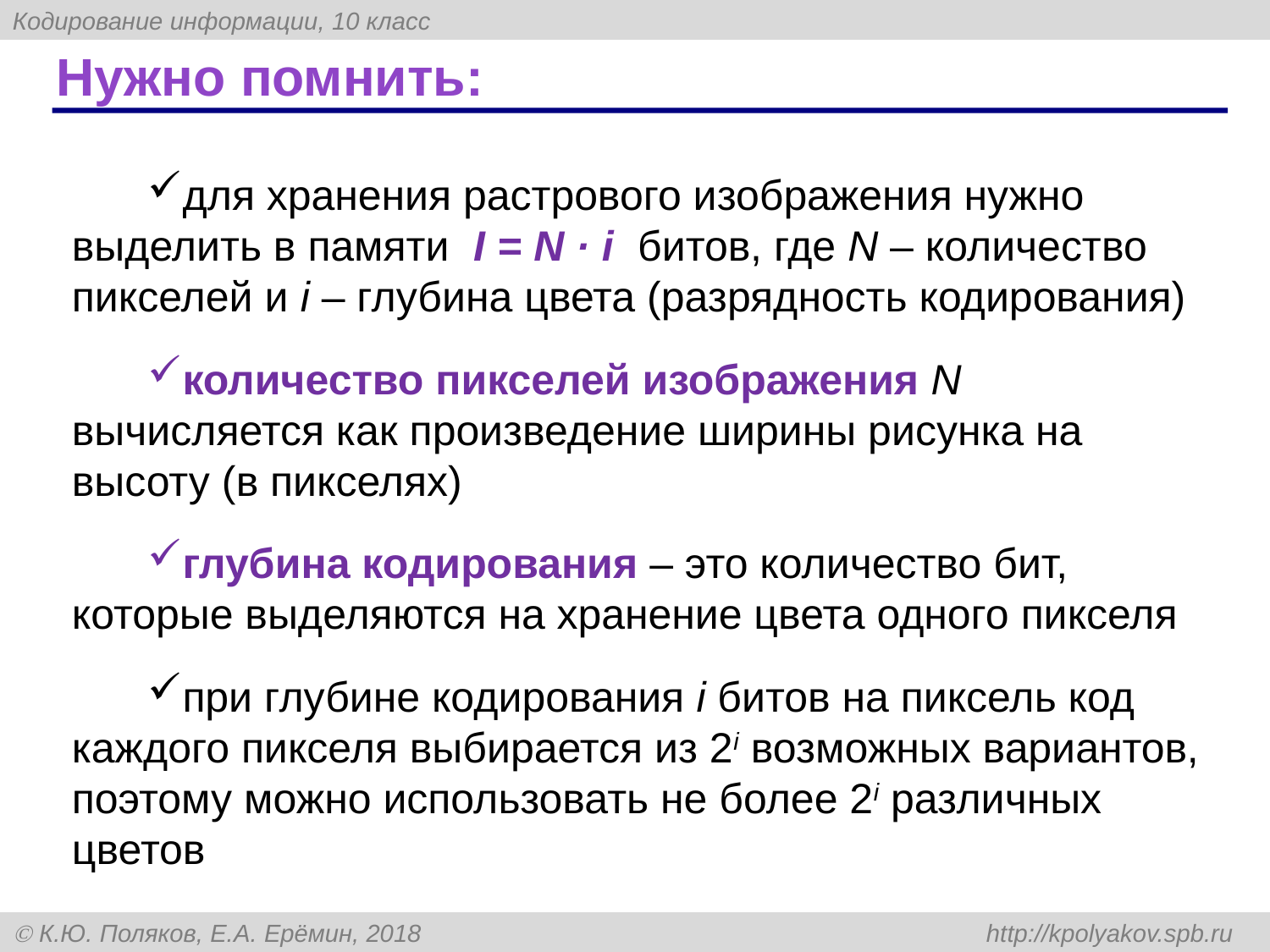

# Нужно помнить:
для хранения растрового изображения нужно выделить в памяти  I = N · i  битов, где N – количество пикселей и i – глубина цвета (разрядность кодирования)
количество пикселей изображения N вычисляется как произведение ширины рисунка на высоту (в пикселях)
глубина кодирования – это количество бит, которые выделяются на хранение цвета одного пикселя
при глубине кодирования i битов на пиксель код каждого пикселя выбирается из 2i возможных вариантов, поэтому можно использовать не более 2i различных цветов